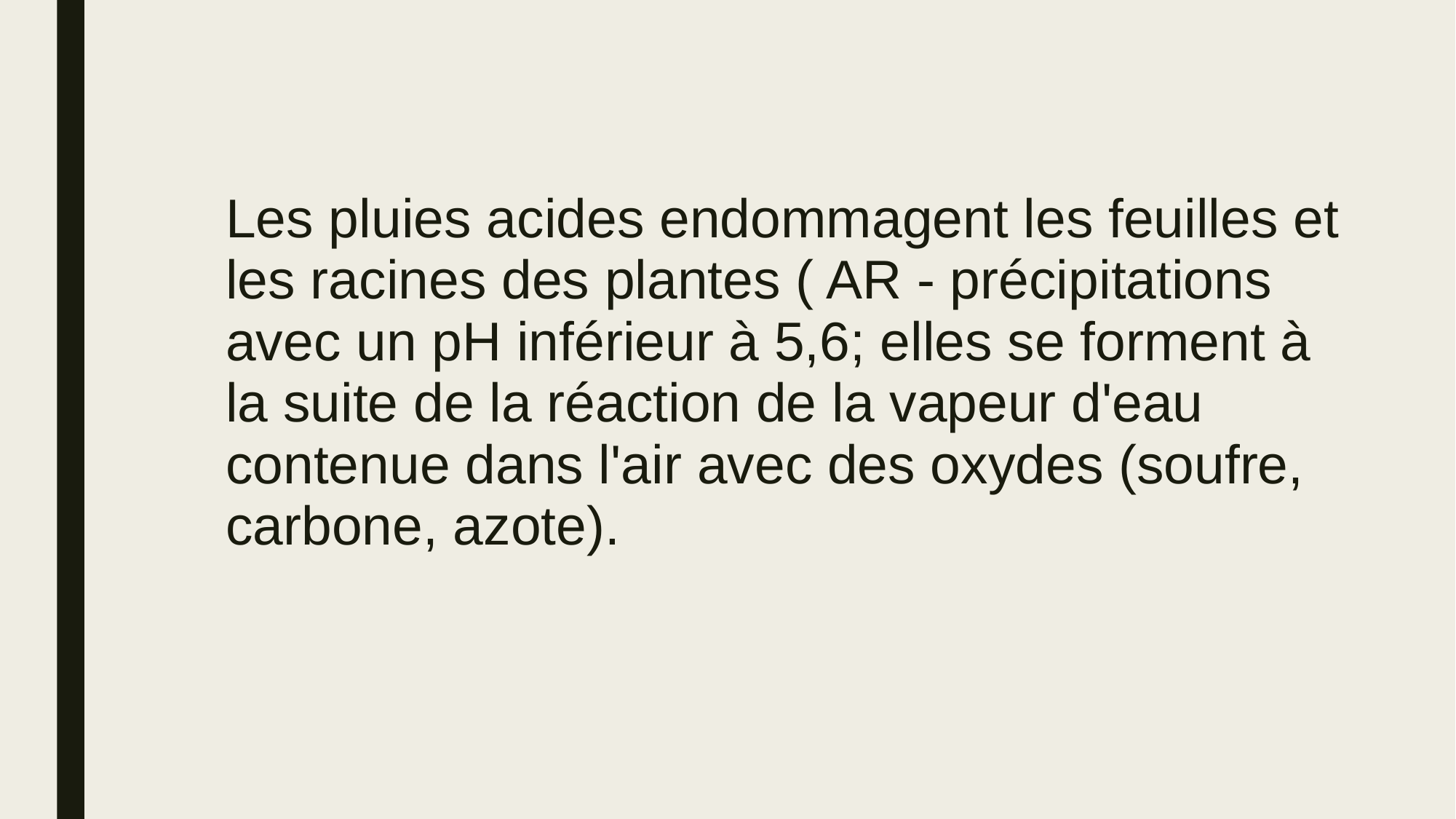

Les pluies acides endommagent les feuilles et les racines des plantes ( AR - précipitations avec un pH inférieur à 5,6; elles se forment à la suite de la réaction de la vapeur d'eau contenue dans l'air avec des oxydes (soufre, carbone, azote).